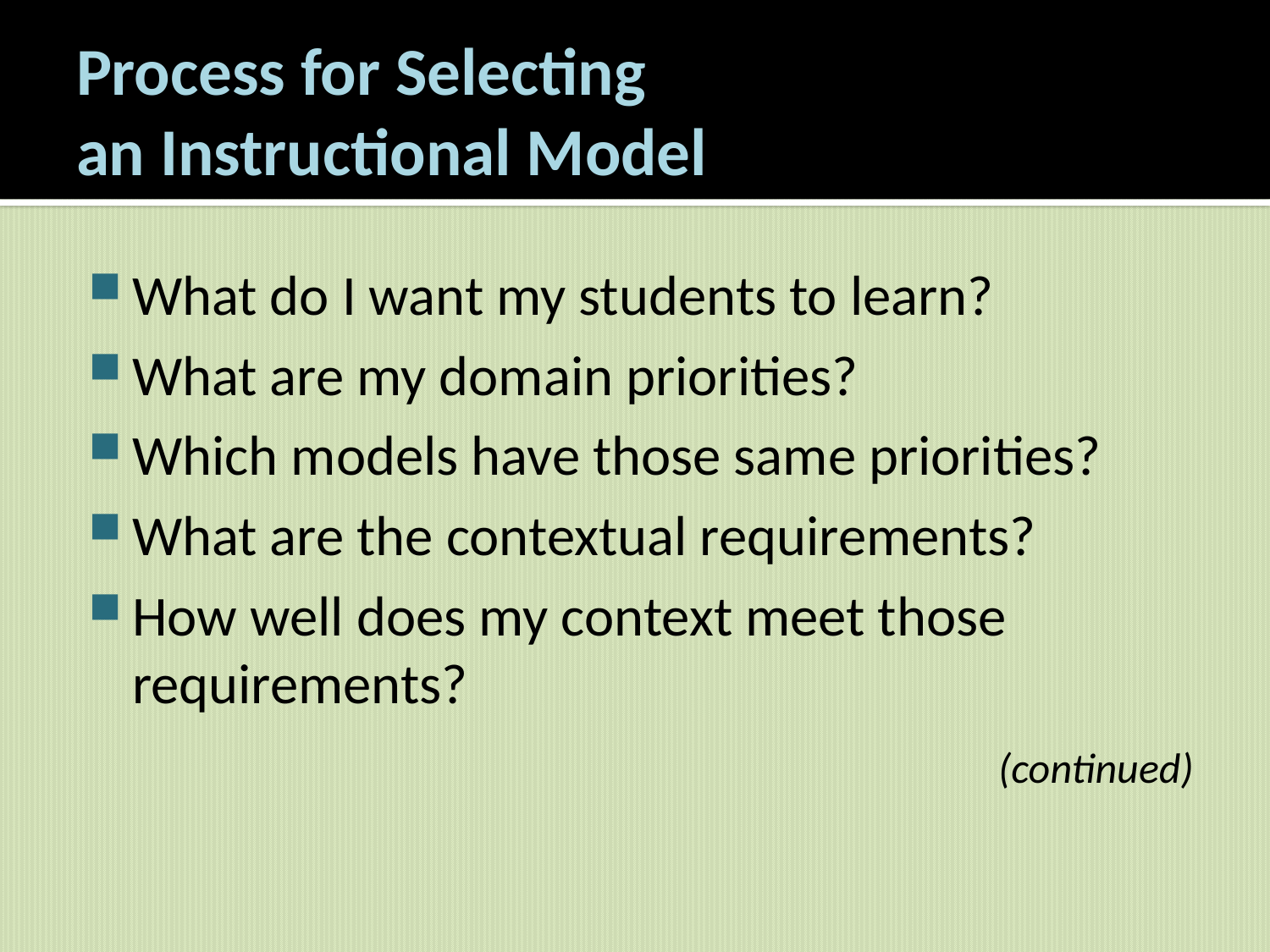

# Process for Selecting an Instructional Model
What do I want my students to learn?
What are my domain priorities?
Which models have those same priorities?
What are the contextual requirements?
How well does my context meet those requirements?
						(continued)